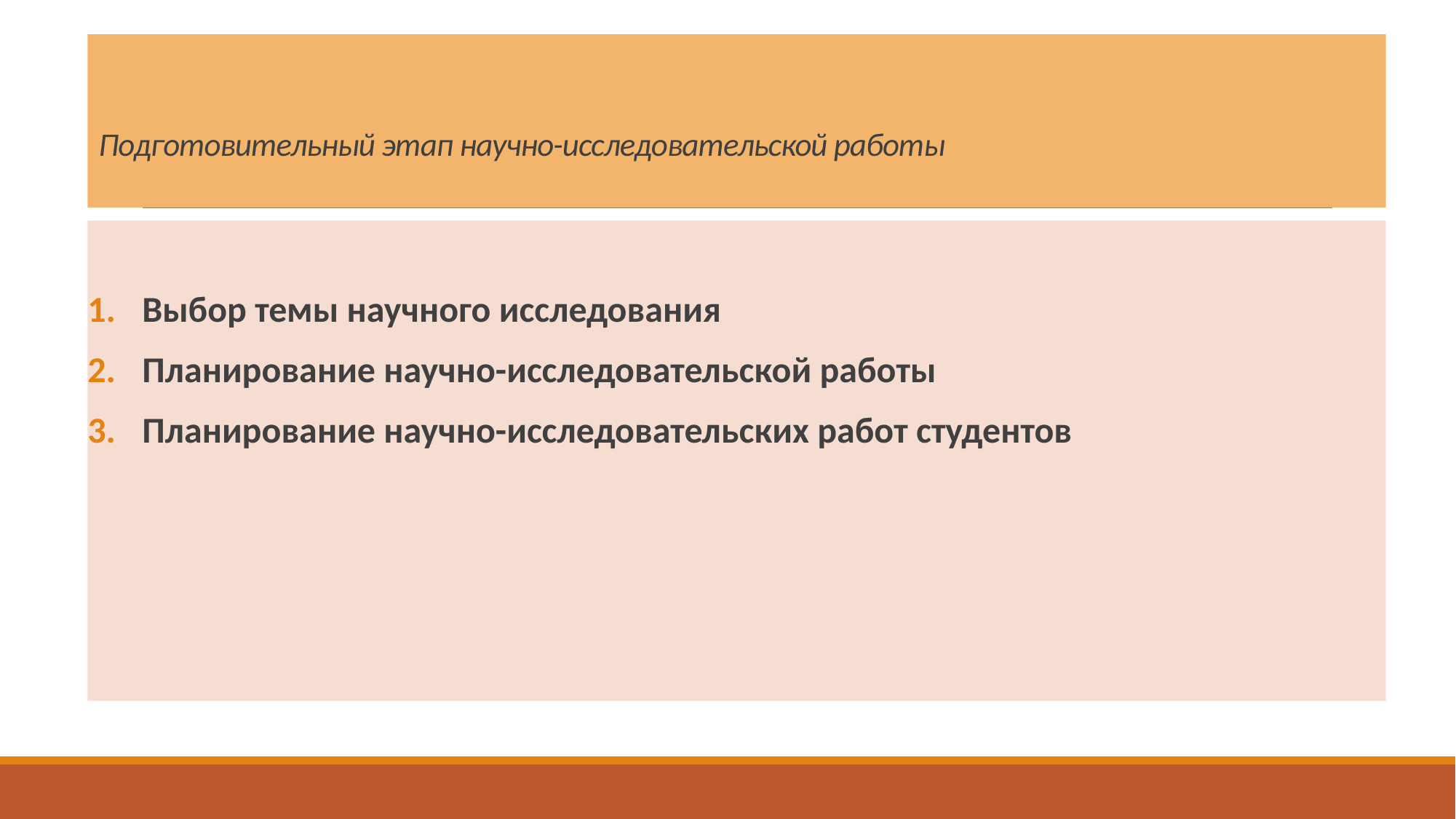

# Подготовительный этап научно-исследовательской работы

Выбор темы научного исследования
Планирование научно-исследовательской работы
Планирование научно-исследовательских работ студентов